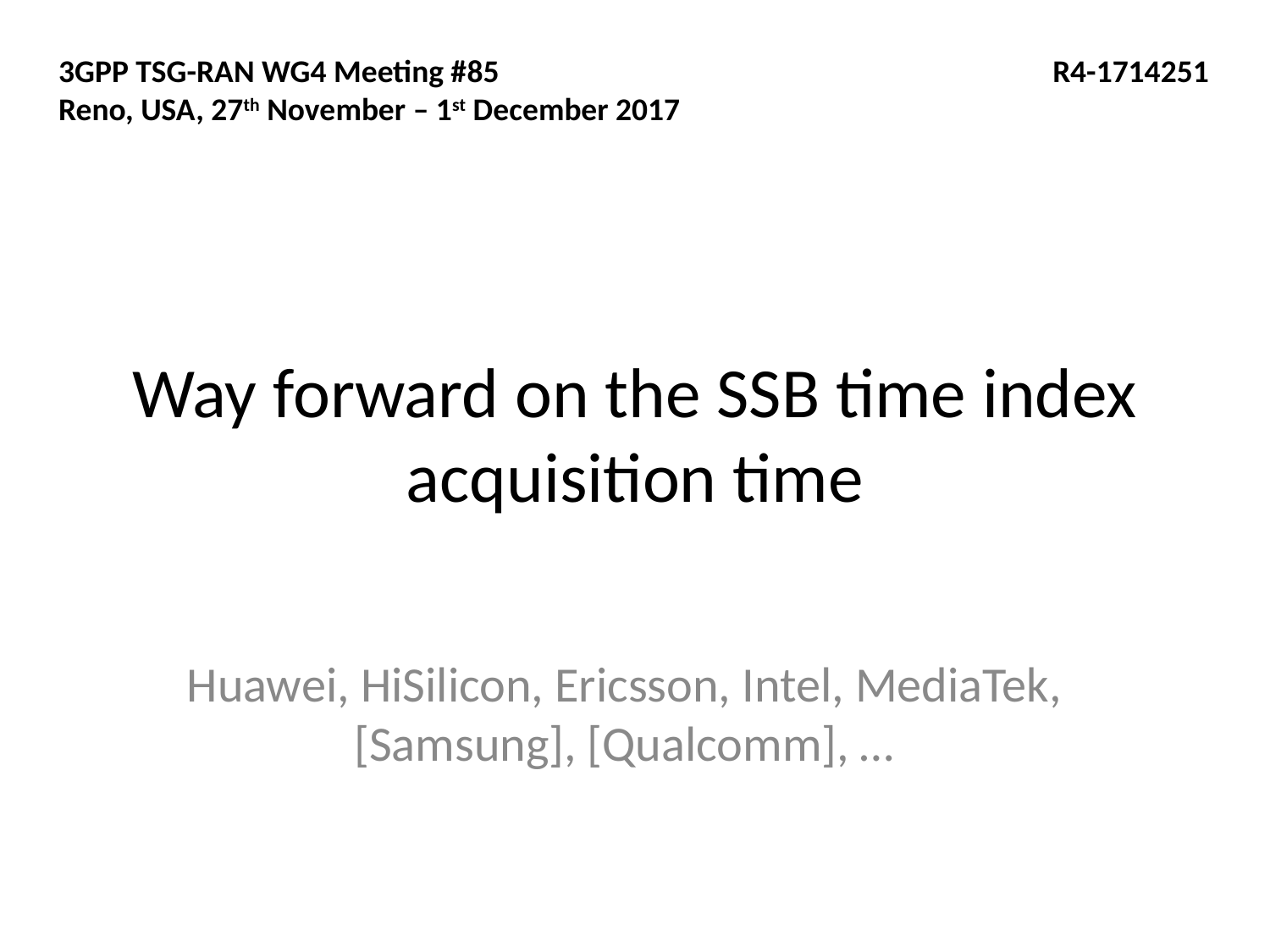

3GPP TSG-RAN WG4 Meeting #85
Reno, USA, 27th November – 1st December 2017
R4-1714251
# Way forward on the SSB time index acquisition time
Huawei, HiSilicon, Ericsson, Intel, MediaTek, [Samsung], [Qualcomm], …